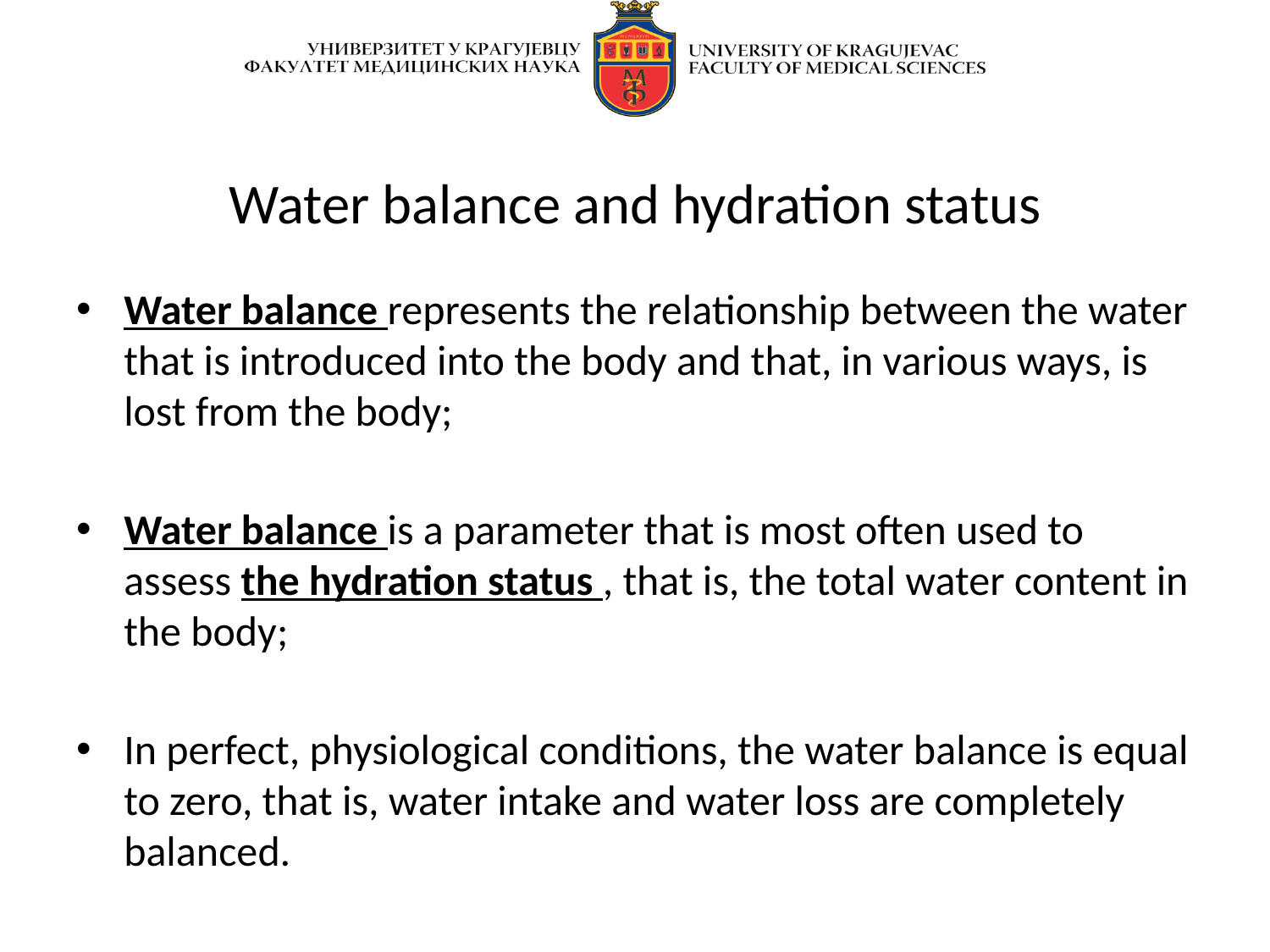

# Water balance and hydration status
Water balance represents the relationship between the water that is introduced into the body and that, in various ways, is lost from the body;

Water balance is a parameter that is most often used to assess the hydration status , that is, the total water content in the body;

In perfect, physiological conditions, the water balance is equal to zero, that is, water intake and water loss are completely balanced.